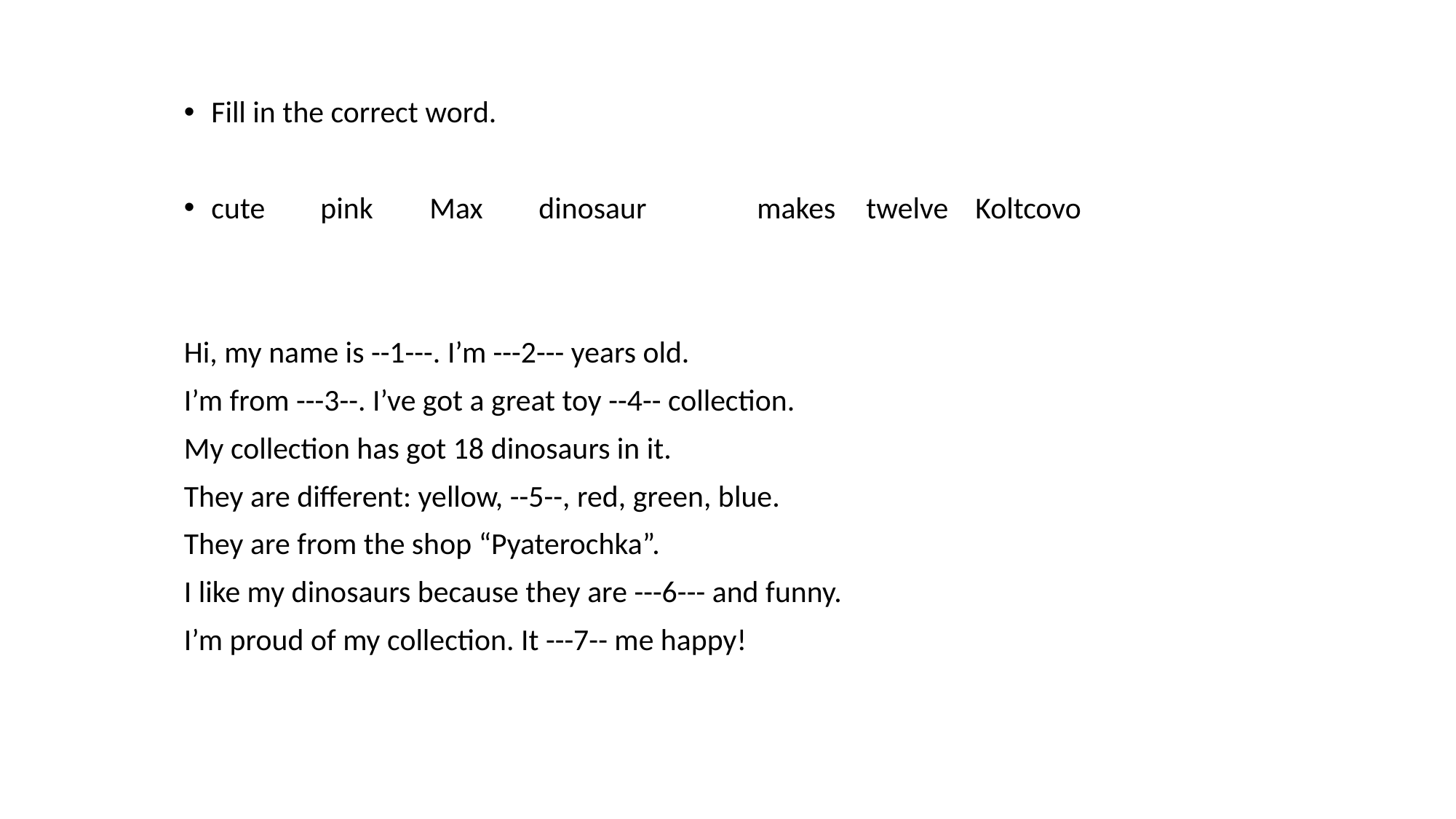

#
Fill in the correct word.

cute	pink	Max	dinosaur   	makes	twelve	Koltcovo

Hi, my name is --1---. I’m ---2--- years old.
I’m from ---3--. I’ve got a great toy --4-- collection.
My collection has got 18 dinosaurs in it.
They are different: yellow, --5--, red, green, blue.
They are from the shop “Pyaterochka”.
I like my dinosaurs because they are ---6--- and funny.
I’m proud of my collection. It ---7-- me happy!